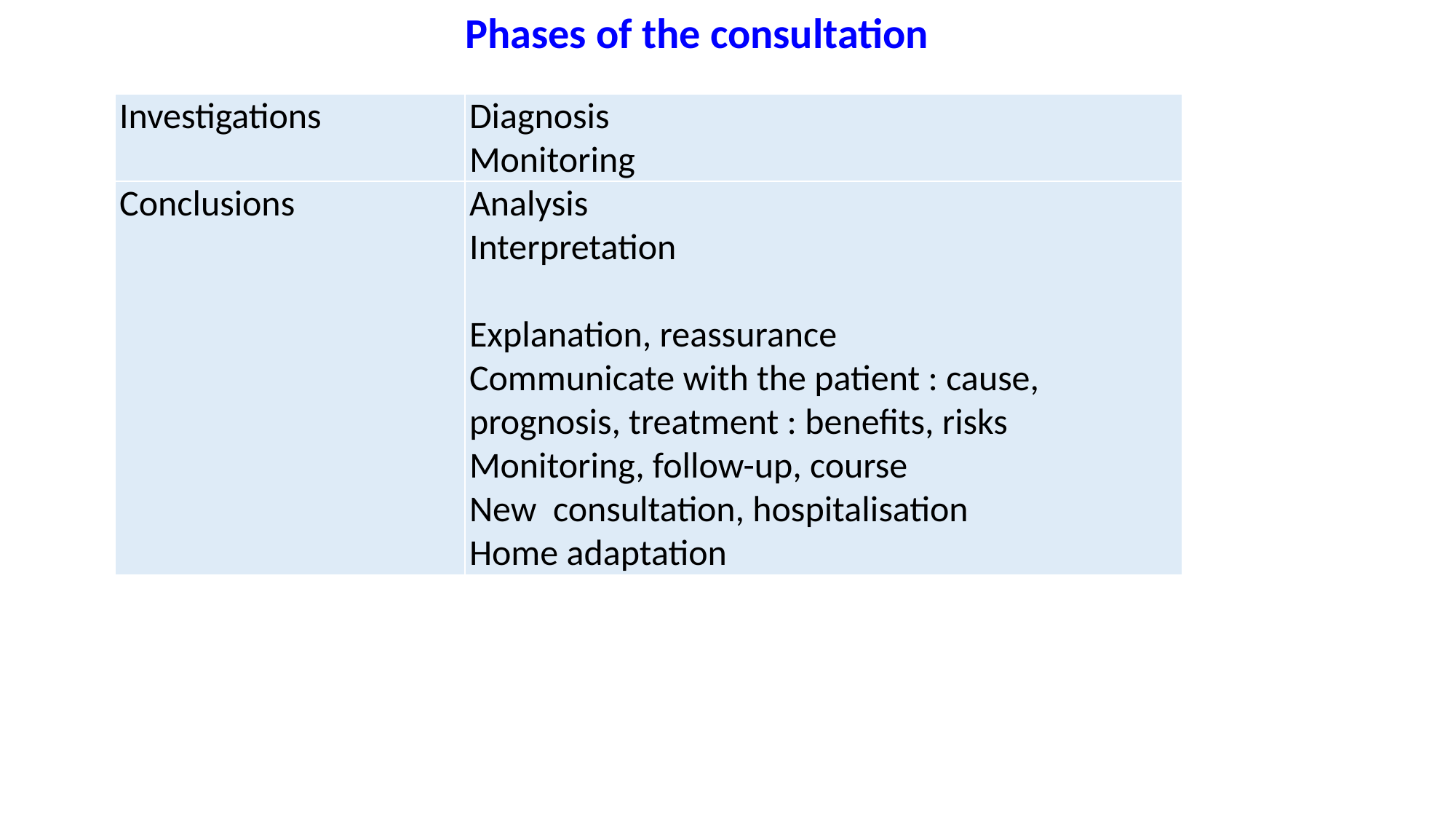

Phases of the consultation
| Investigations | Diagnosis Monitoring |
| --- | --- |
| Conclusions | Analysis Interpretation Explanation, reassurance Communicate with the patient : cause, prognosis, treatment : benefits, risks Monitoring, follow-up, course New consultation, hospitalisation Home adaptation |